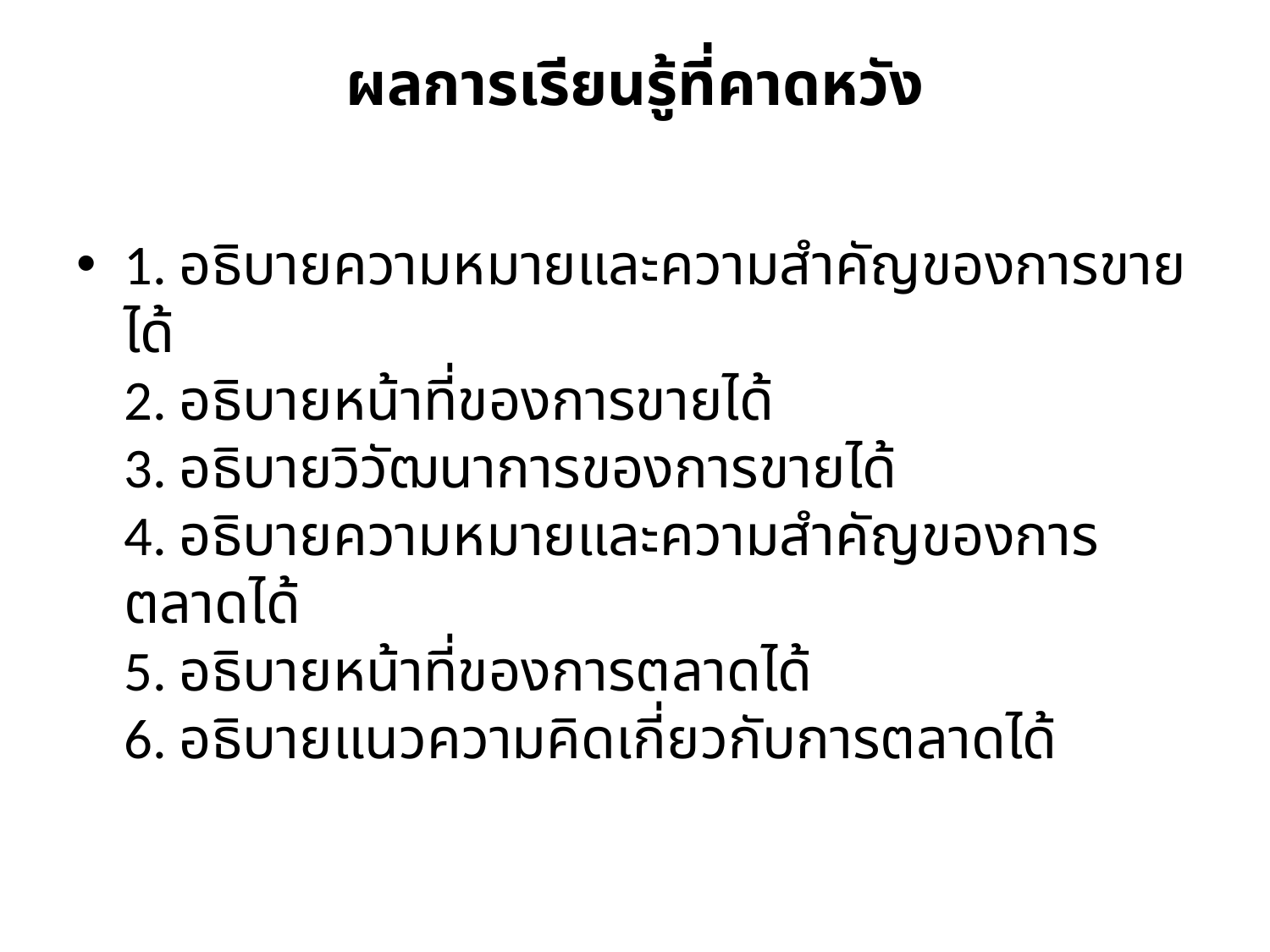

# ผลการเรียนรู้ที่คาดหวัง
1. อธิบายความหมายและความสำคัญของการขายได้
2. อธิบายหน้าที่ของการขายได้
3. อธิบายวิวัฒนาการของการขายได้
4. อธิบายความหมายและความสำคัญของการตลาดได้
5. อธิบายหน้าที่ของการตลาดได้
6. อธิบายแนวความคิดเกี่ยวกับการตลาดได้